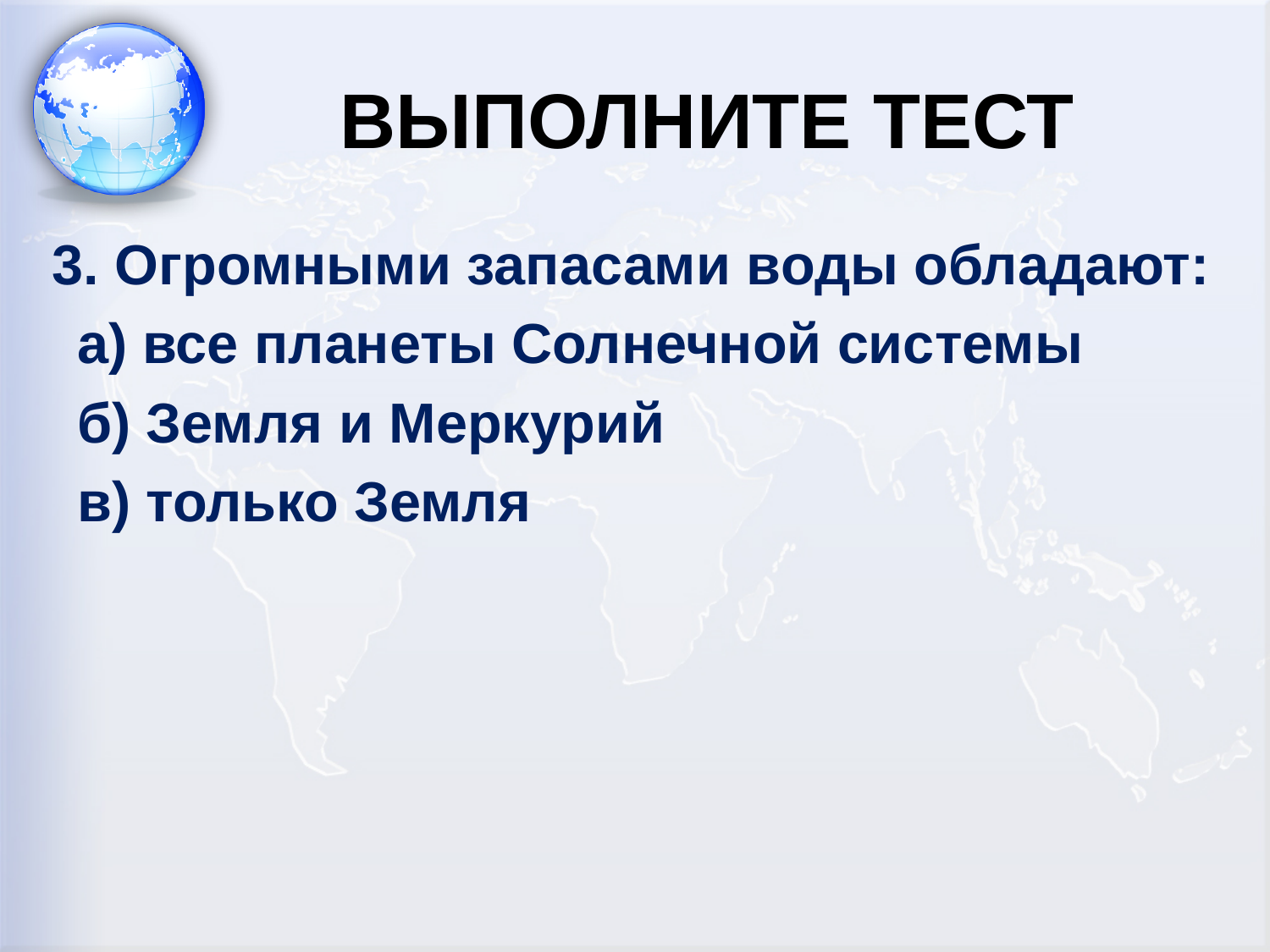

# ВЫПОЛНИТЕ ТЕСТ
3. Огромными запасами воды обладают:
а) все планеты Солнечной системы
б) Земля и Меркурий
в) только Земля